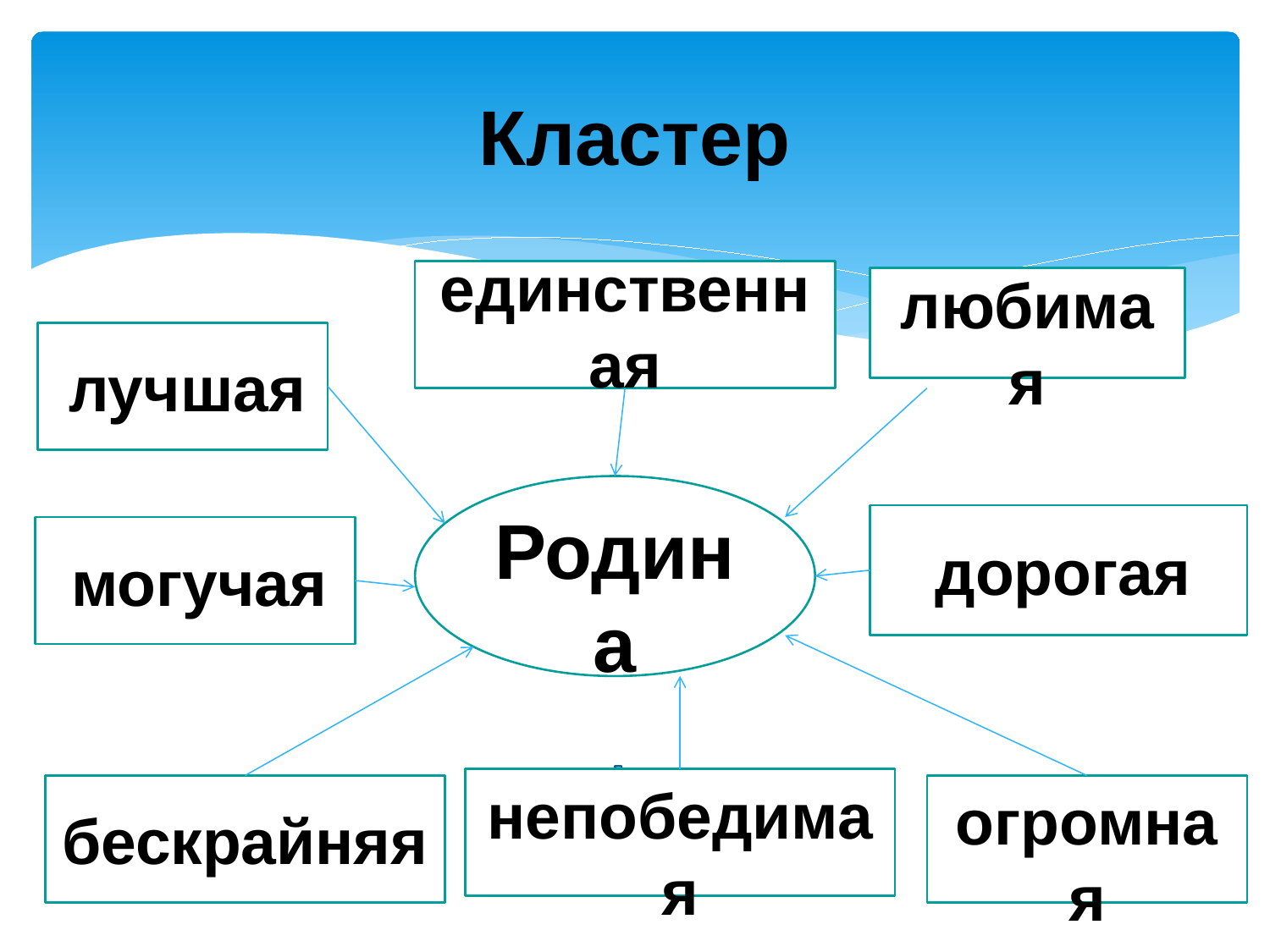

# Кластер
единственная
 любимая
 лучшая
 Родина
 дорогая
 могучая

 непобедимая
бескрайняя
 огромная